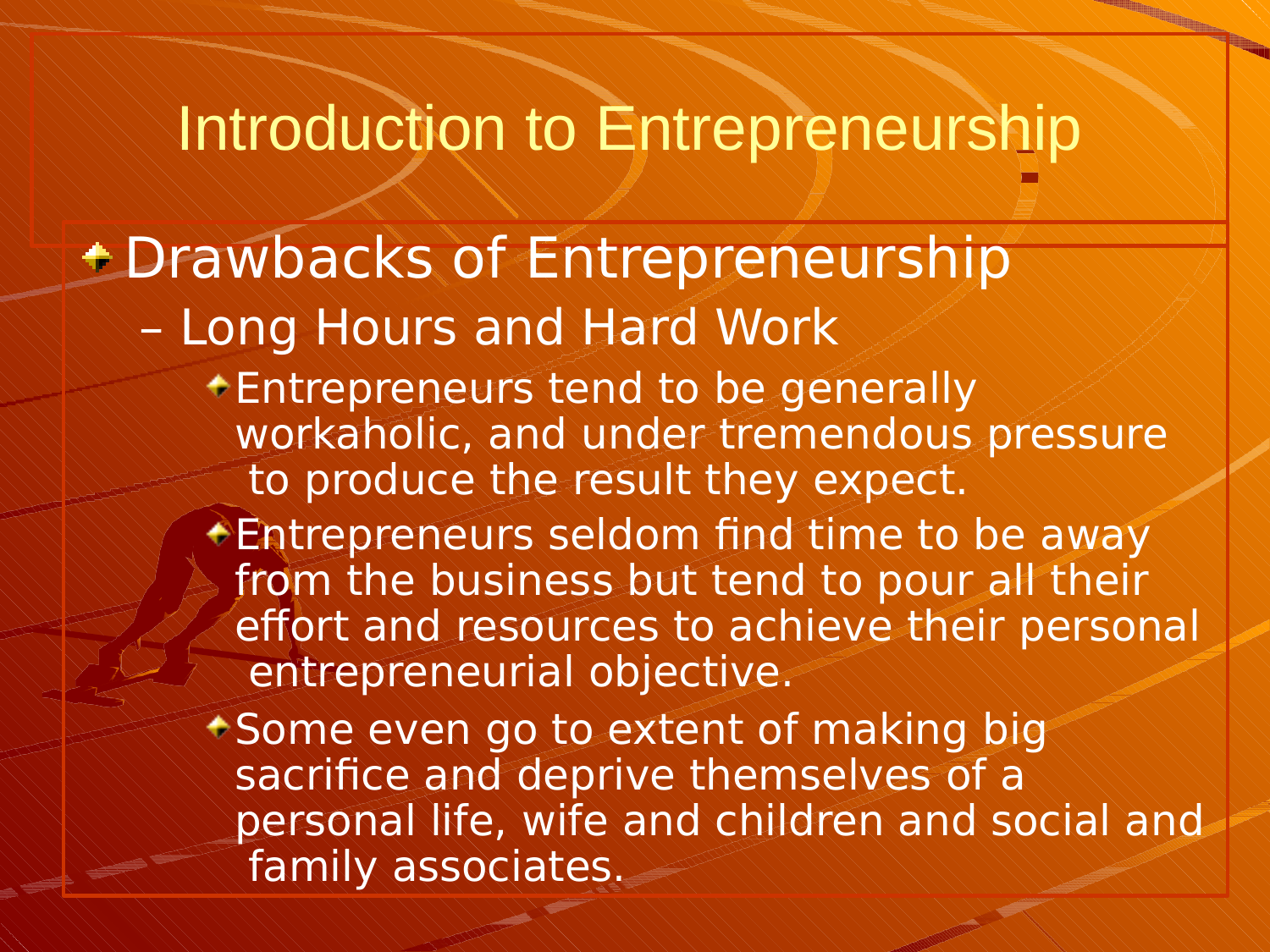

# Introduction to Entrepreneurship
Drawbacks of Entrepreneurship
– Long Hours and Hard Work
Entrepreneurs tend to be generally  workaholic, and under tremendous pressure  to produce the result they expect.
Entrepreneurs seldom find time to be away  from the business but tend to pour all their  effort and resources to achieve their personal  entrepreneurial objective.
Some even go to extent of making big  sacrifice and deprive themselves of a  personal life, wife and children and social and  family associates.